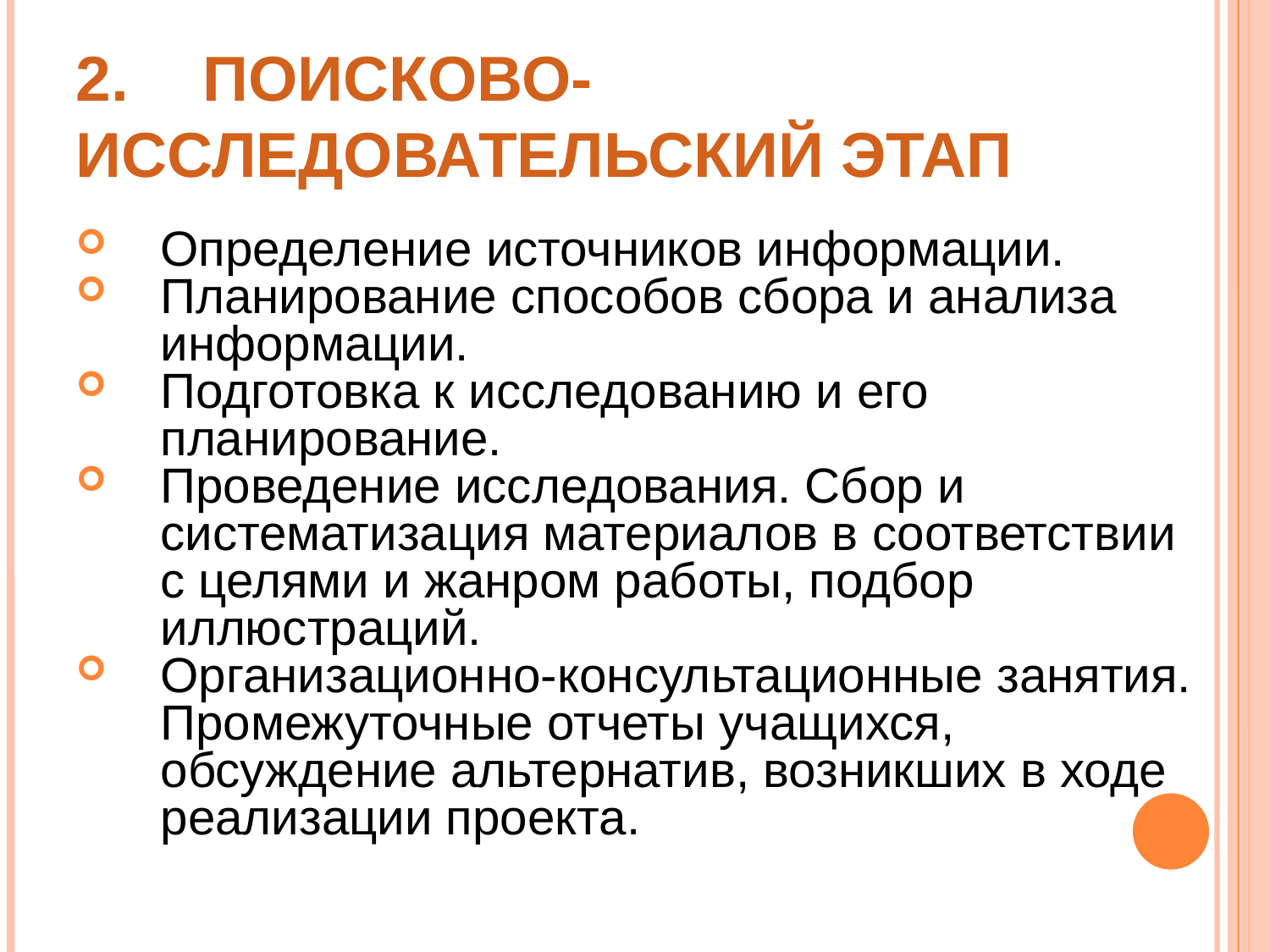

2.	ПОИСКОВО-ИССЛЕДОВАТЕЛЬСКИЙ ЭТАП
Определение источников информации.
Планирование способов сбора и анализа информации.
Подготовка к исследованию и его планирование.
Проведение исследования. Сбор и систематизация материалов в соответствии с целями и жанром работы, подбор иллюстраций.
Организационно-консультационные занятия. Промежуточные отчеты учащихся, обсуждение альтернатив, возникших в ходе реализации проекта.